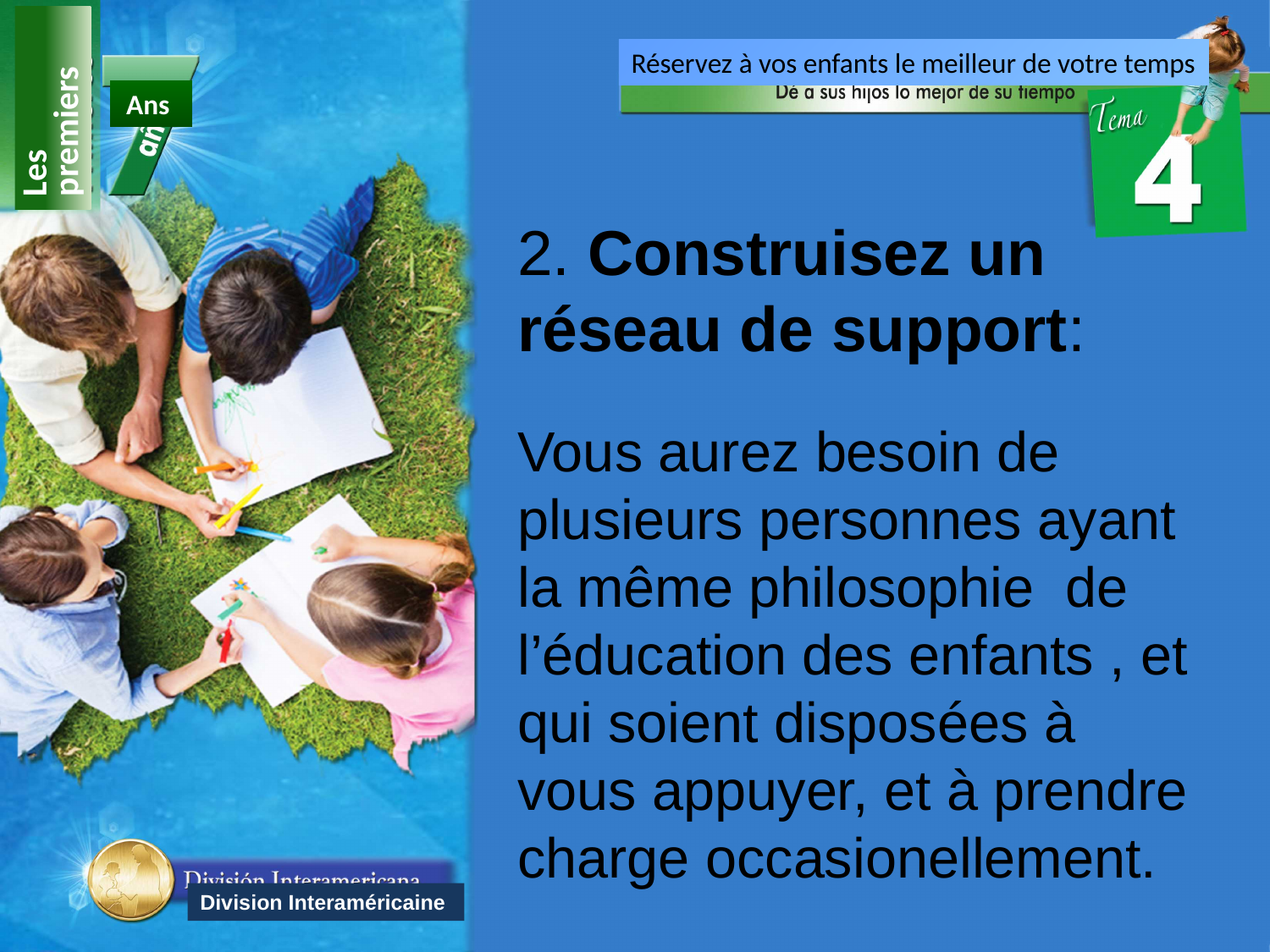

Réservez à vos enfants le meilleur de votre temps
Les premiers
Ans
2. Construisez un réseau de support:

Vous aurez besoin de plusieurs personnes ayant la même philosophie  de l’éducation des enfants , et qui soient disposées à vous appuyer, et à prendre charge occasionellement.
Division Interaméricaine